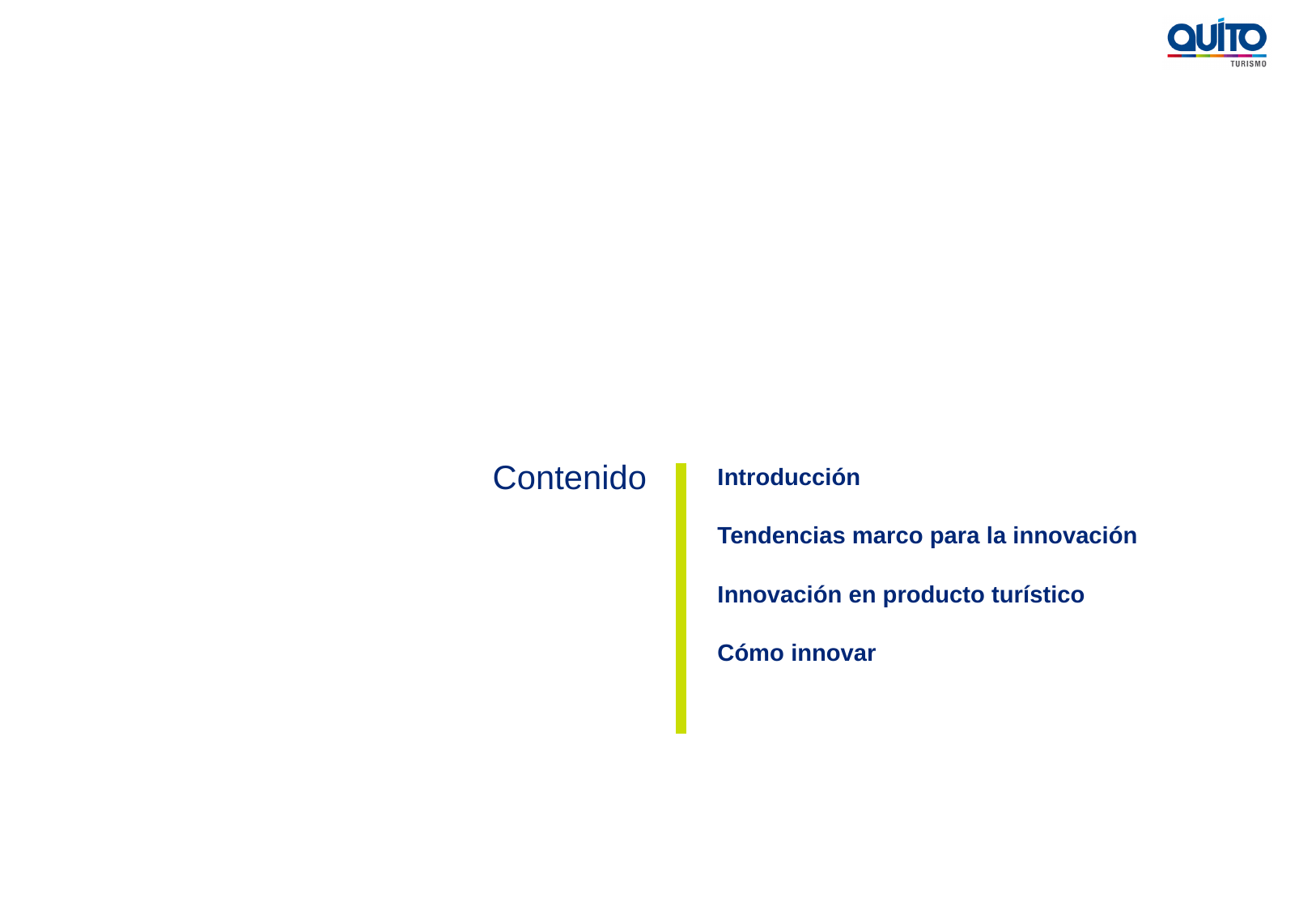

Contenido
Introducción
Tendencias marco para la innovación
Innovación en producto turístico
Cómo innovar